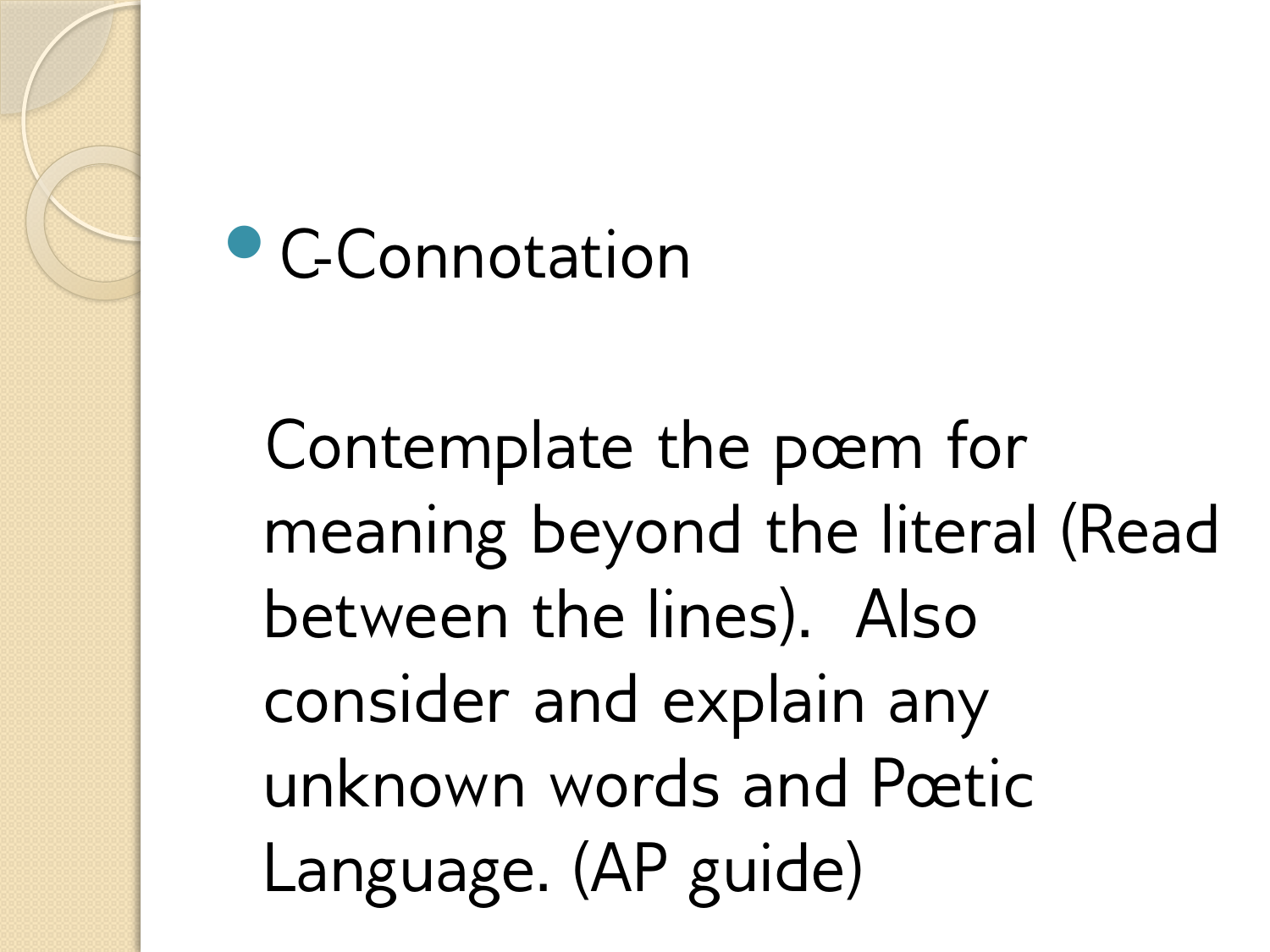

#
C-Connotation

  Contemplate the poem for meaning beyond the literal (Read between the lines).  Also consider and explain any unknown words and Poetic Language. (AP guide)